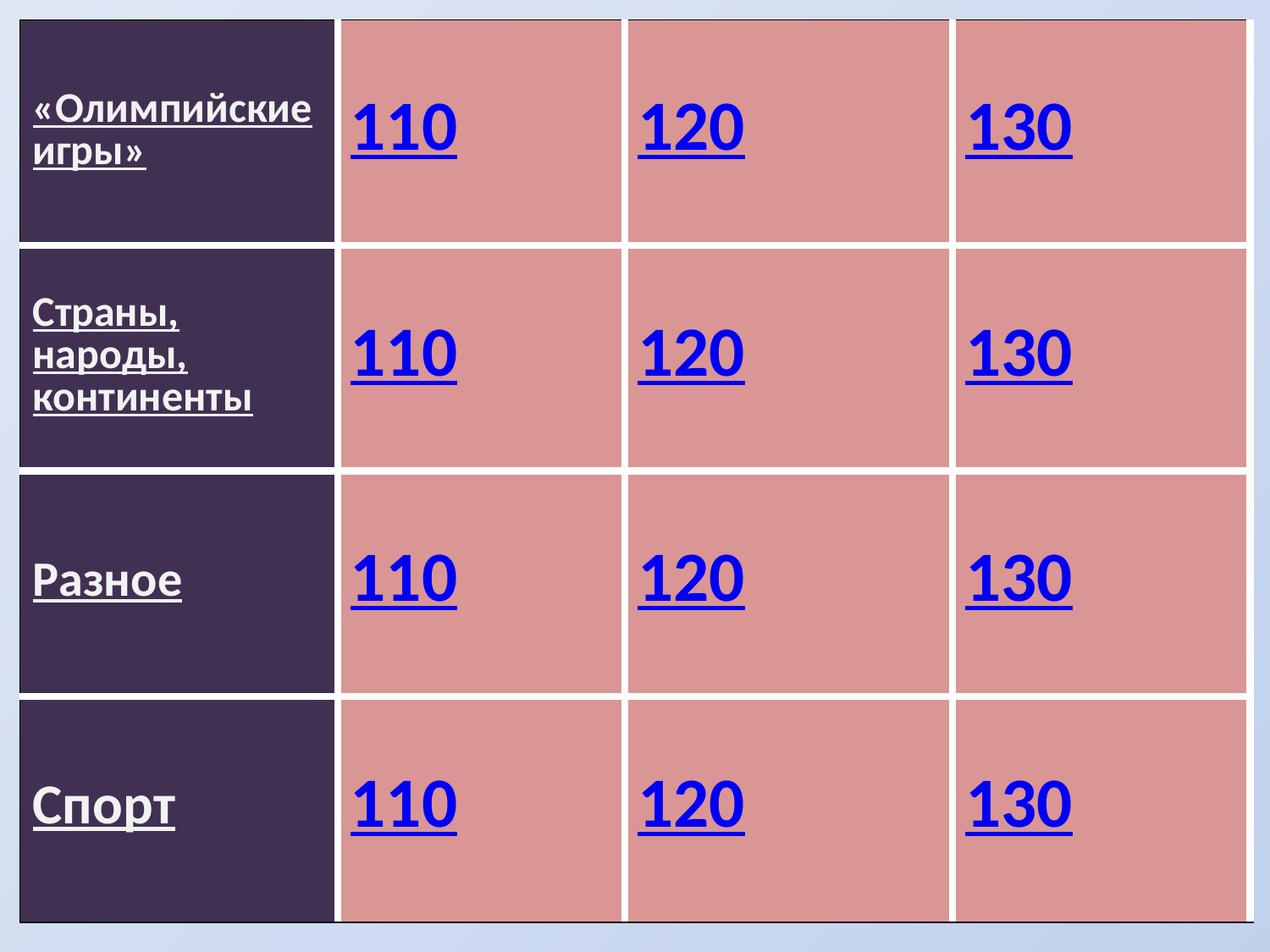

| «Олимпийские игры» | 110 | 120 | 130 |
| --- | --- | --- | --- |
| Страны, народы, континенты | 110 | 120 | 130 |
| Разное | 110 | 120 | 130 |
| Спорт | 110 | 120 | 130 |